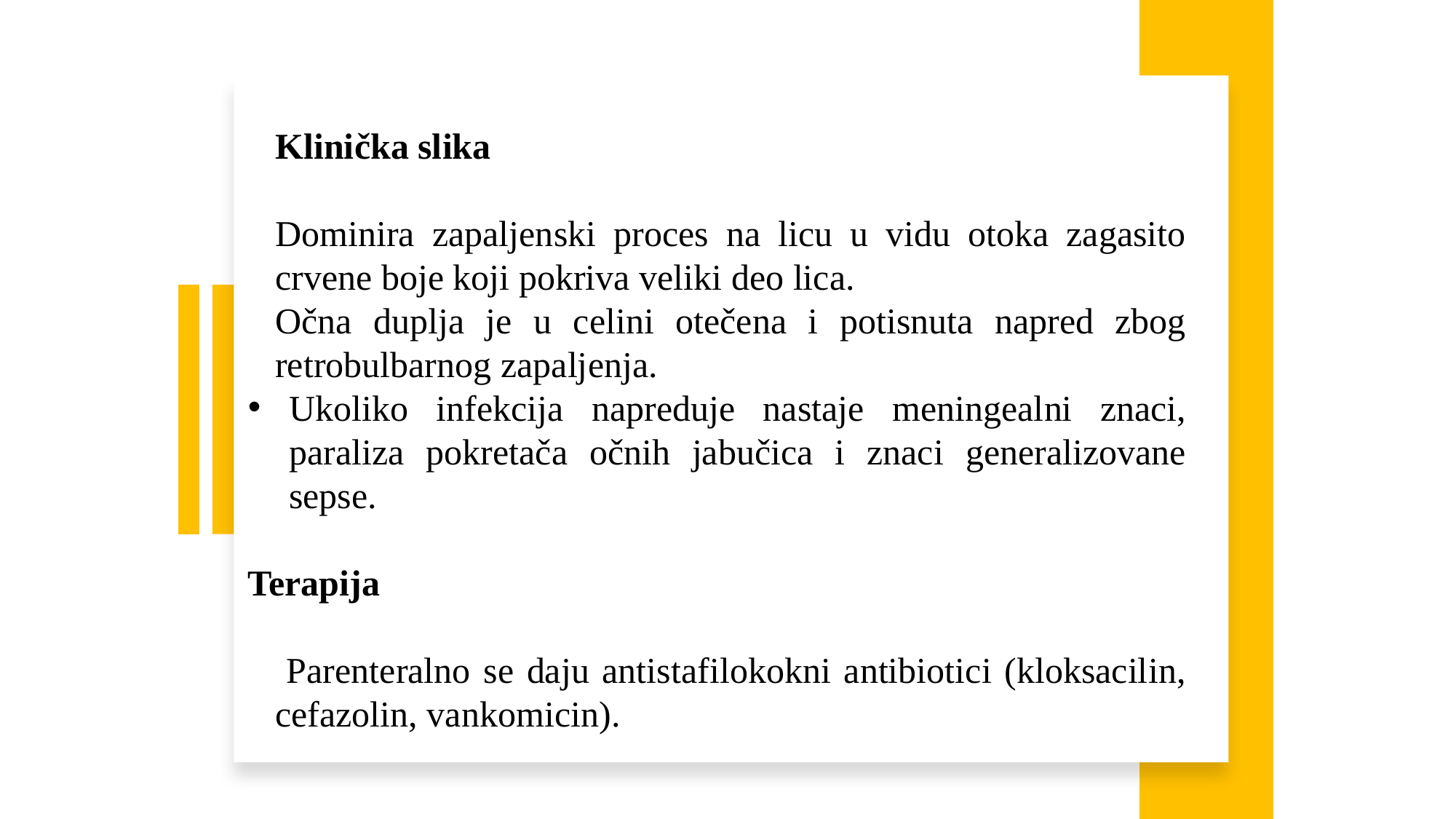

Klinička slika

Dominira zapaljenski proces na licu u vidu otoka zagasito crvene boje koji pokriva veliki deo lica.
Očna duplja je u celini otečena i potisnuta napred zbog retrobulbarnog zapaljenja.
Ukoliko infekcija napreduje nastaje meningealni znaci, paraliza pokretača očnih jabučica i znaci generalizovane sepse.

Terapija

   Parenteralno se daju antistafilokokni antibiotici (kloksacilin, cefazolin, vankomicin).